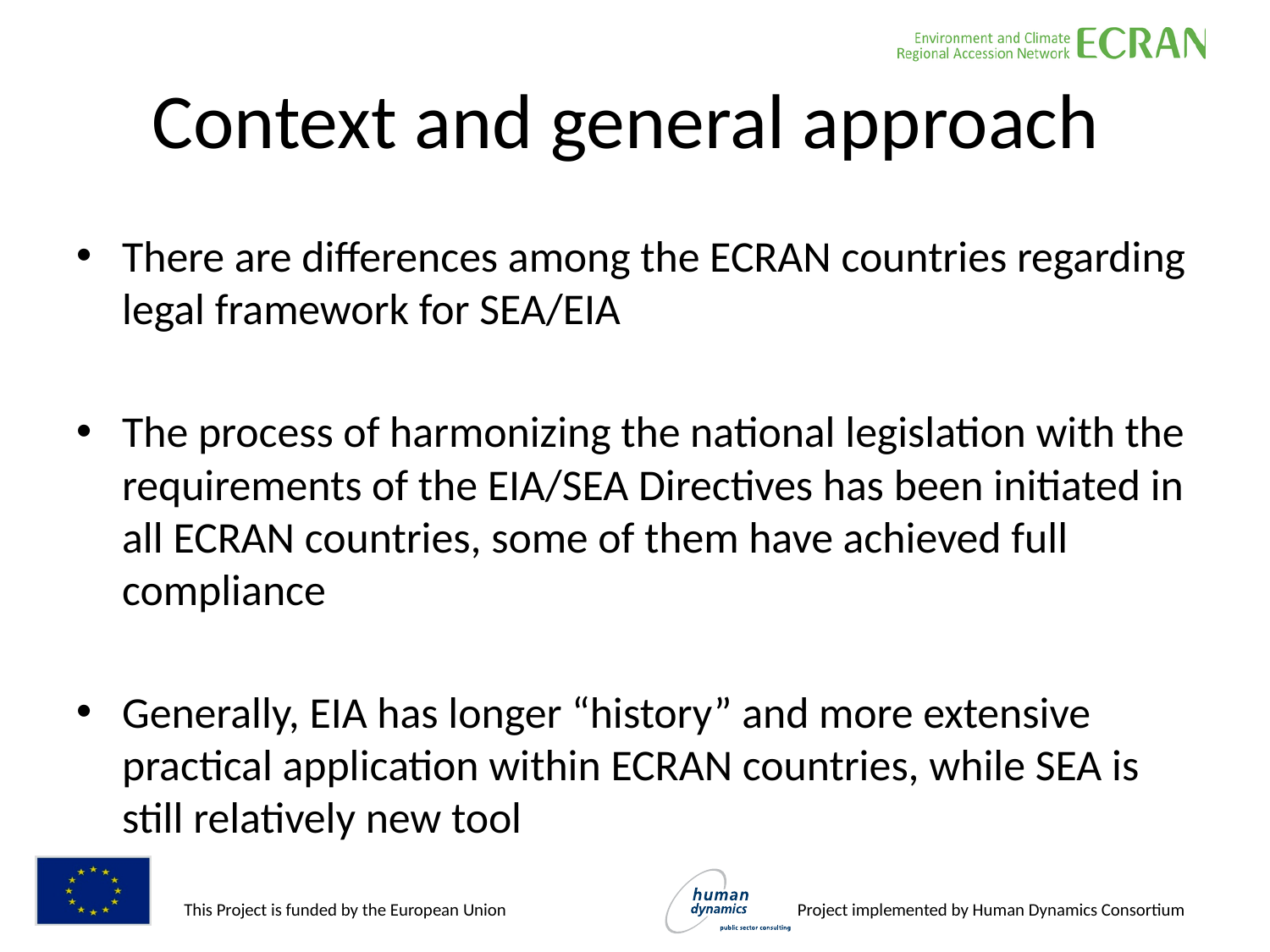

# Context and general approach
There are differences among the ECRAN countries regarding legal framework for SEA/EIA

The process of harmonizing the national legislation with the requirements of the EIA/SEA Directives has been initiated in all ECRAN countries, some of them have achieved full compliance

Generally, EIA has longer “history” and more extensive practical application within ECRAN countries, while SEA is still relatively new tool